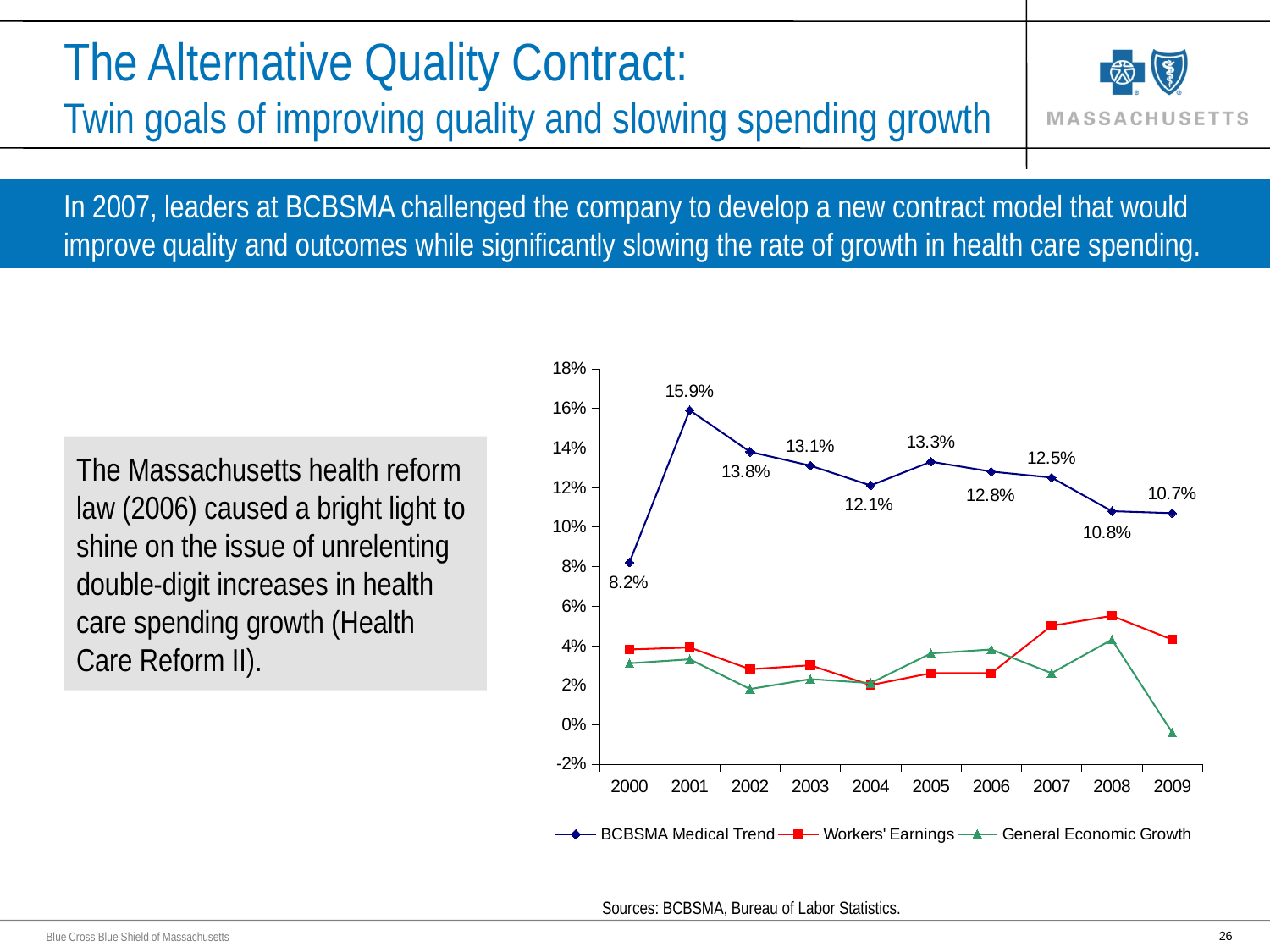

The Alternative Quality Contract:
Twin goals of improving quality and slowing spending growth
In 2007, leaders at BCBSMA challenged the company to develop a new contract model that would improve quality and outcomes while significantly slowing the rate of growth in health care spending.

### Chart

| Category | BCBSMA Medical Trend | Workers' Earnings | General Economic Growth |
|---|---|---|---|
| 2000 | 0.082 | 0.038 | 0.03100000000000001 |
| 2001 | 0.15900000000000006 | 0.039000000000000014 | 0.033 |
| 2002 | 0.138 | 0.028 | 0.018 |
| 2003 | 0.131 | 0.030000000000000002 | 0.023 |
| 2004 | 0.12100000000000002 | 0.020000000000000007 | 0.021000000000000008 |
| 2005 | 0.133 | 0.026 | 0.036 |
| 2006 | 0.128 | 0.026 | 0.038 |
| 2007 | 0.125 | 0.05 | 0.026 |
| 2008 | 0.10800000000000003 | 0.055000000000000014 | 0.043000000000000003 |
| 2009 | 0.10700000000000003 | 0.043000000000000003 | -0.004000000000000002 |
The Massachusetts health reform law (2006) caused a bright light to shine on the issue of unrelenting double-digit increases in health care spending growth (Health Care Reform II).
Sources: BCBSMA, Bureau of Labor Statistics.